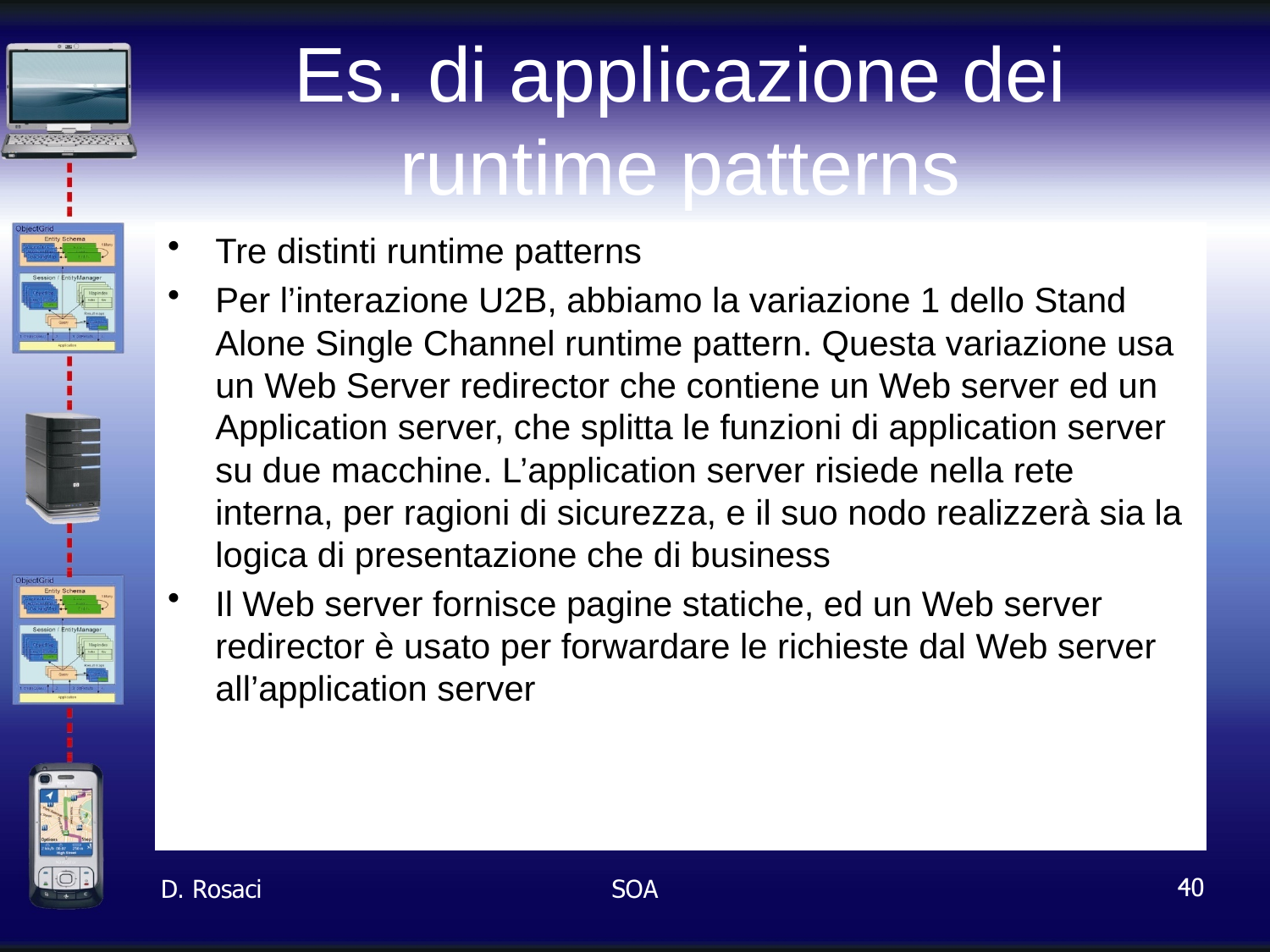

# Es. di applicazione dei runtime patterns
Tre distinti runtime patterns
Per l’interazione U2B, abbiamo la variazione 1 dello Stand Alone Single Channel runtime pattern. Questa variazione usa un Web Server redirector che contiene un Web server ed un Application server, che splitta le funzioni di application server su due macchine. L’application server risiede nella rete interna, per ragioni di sicurezza, e il suo nodo realizzerà sia la logica di presentazione che di business
Il Web server fornisce pagine statiche, ed un Web server redirector è usato per forwardare le richieste dal Web server all’application server

D. Rosaci
SOA